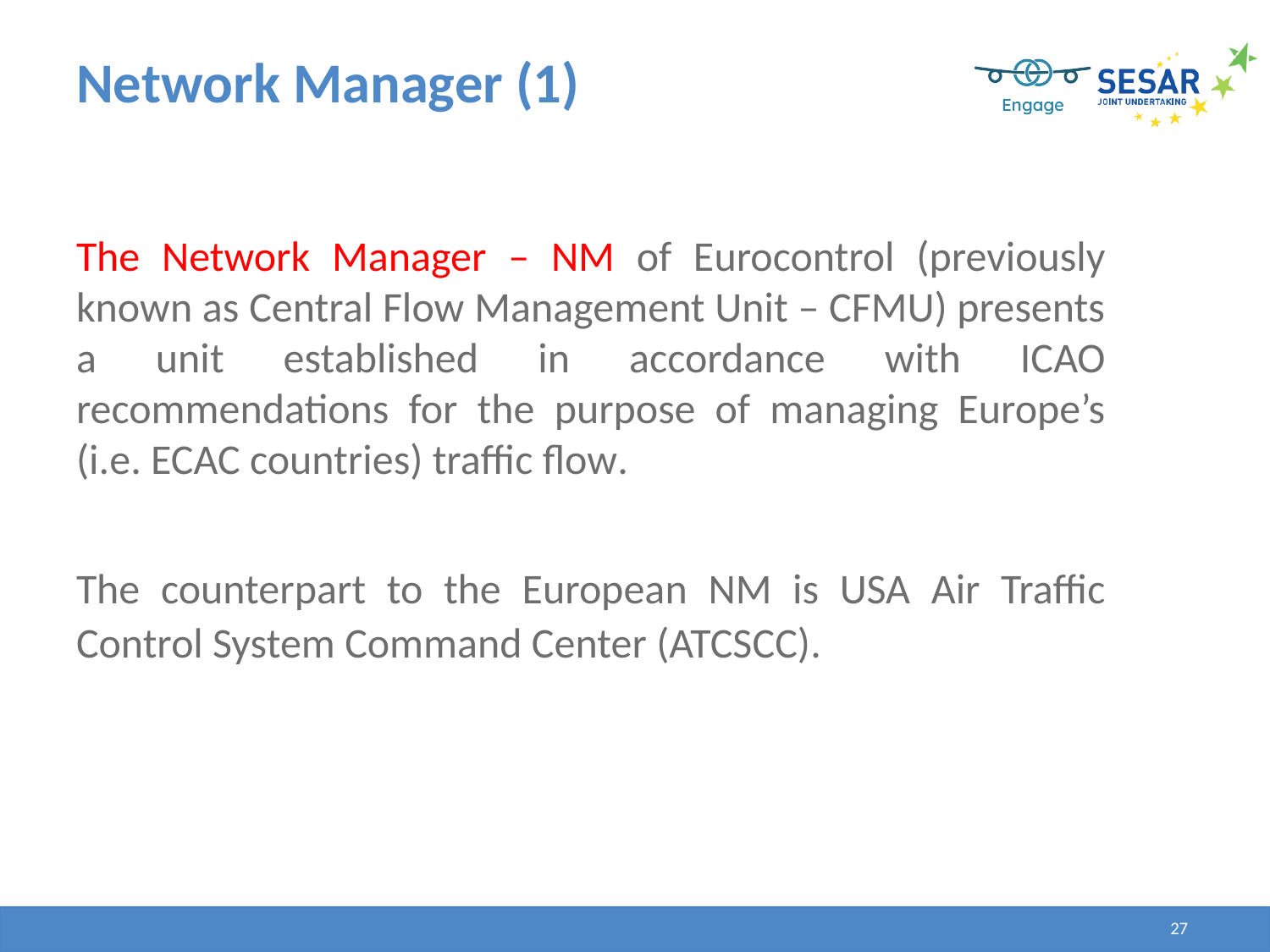

# Network Manager (1)
The Network Manager – NM of Eurocontrol (previously known as Central Flow Management Unit – CFMU) presents a unit established in accordance with ICAO recommendations for the purpose of managing Europe’s (i.e. ECAC countries) traffic flow.

The counterpart to the European NM is USA Air Traffic Control System Command Center (ATCSCC).

27